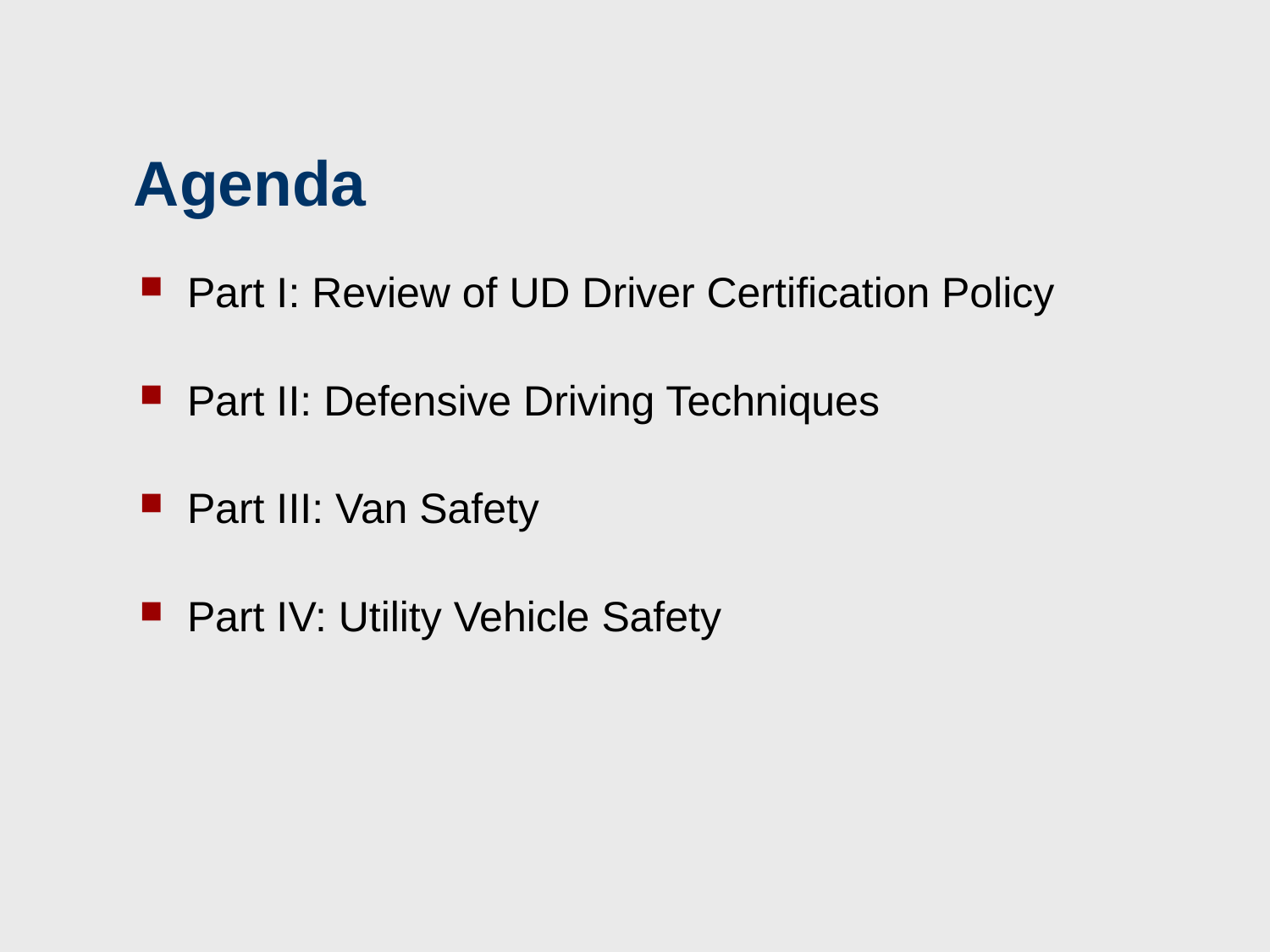

# Agenda
Part I: Review of UD Driver Certification Policy

Part II: Defensive Driving Techniques

Part III: Van Safety

Part IV: Utility Vehicle Safety